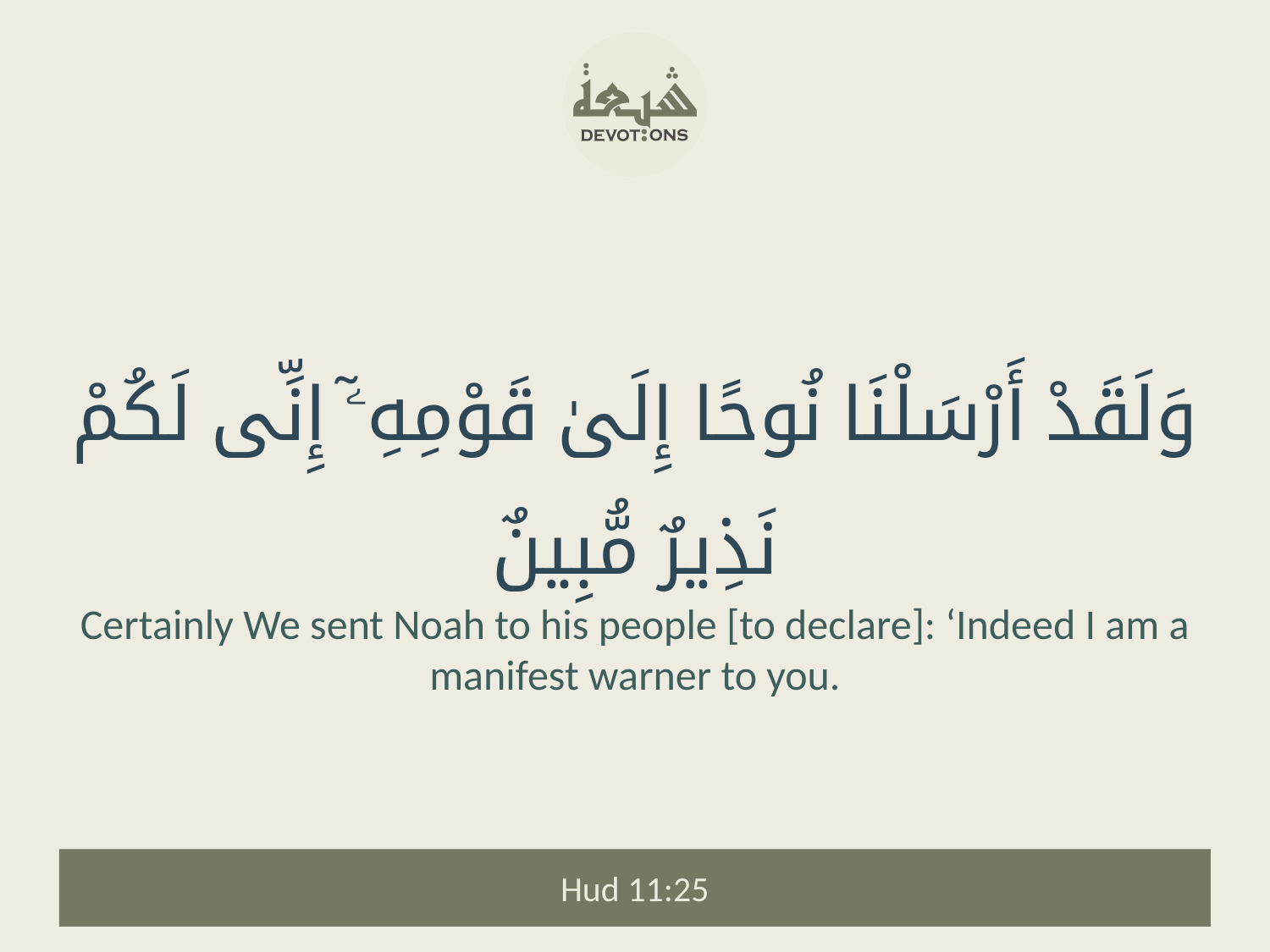

وَلَقَدْ أَرْسَلْنَا نُوحًا إِلَىٰ قَوْمِهِۦٓ إِنِّى لَكُمْ نَذِيرٌ مُّبِينٌ
Certainly We sent Noah to his people [to declare]: ‘Indeed I am a manifest warner to you.
Hud 11:25